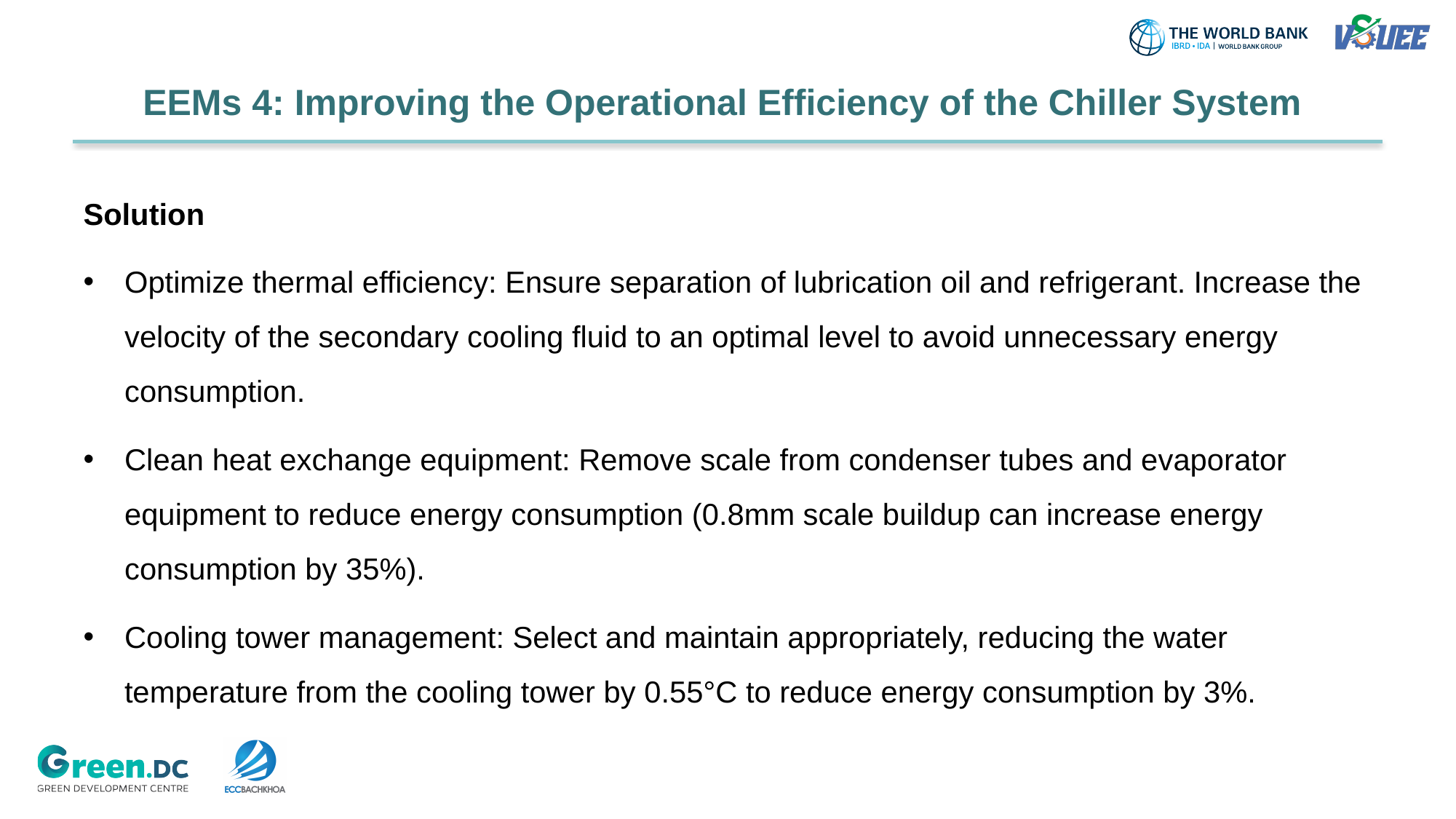

# EEMs 4: Improving the Operational Efficiency of the Chiller System
Solution
Optimize thermal efficiency: Ensure separation of lubrication oil and refrigerant. Increase the velocity of the secondary cooling fluid to an optimal level to avoid unnecessary energy consumption.
Clean heat exchange equipment: Remove scale from condenser tubes and evaporator equipment to reduce energy consumption (0.8mm scale buildup can increase energy consumption by 35%).
Cooling tower management: Select and maintain appropriately, reducing the water temperature from the cooling tower by 0.55°C to reduce energy consumption by 3%.